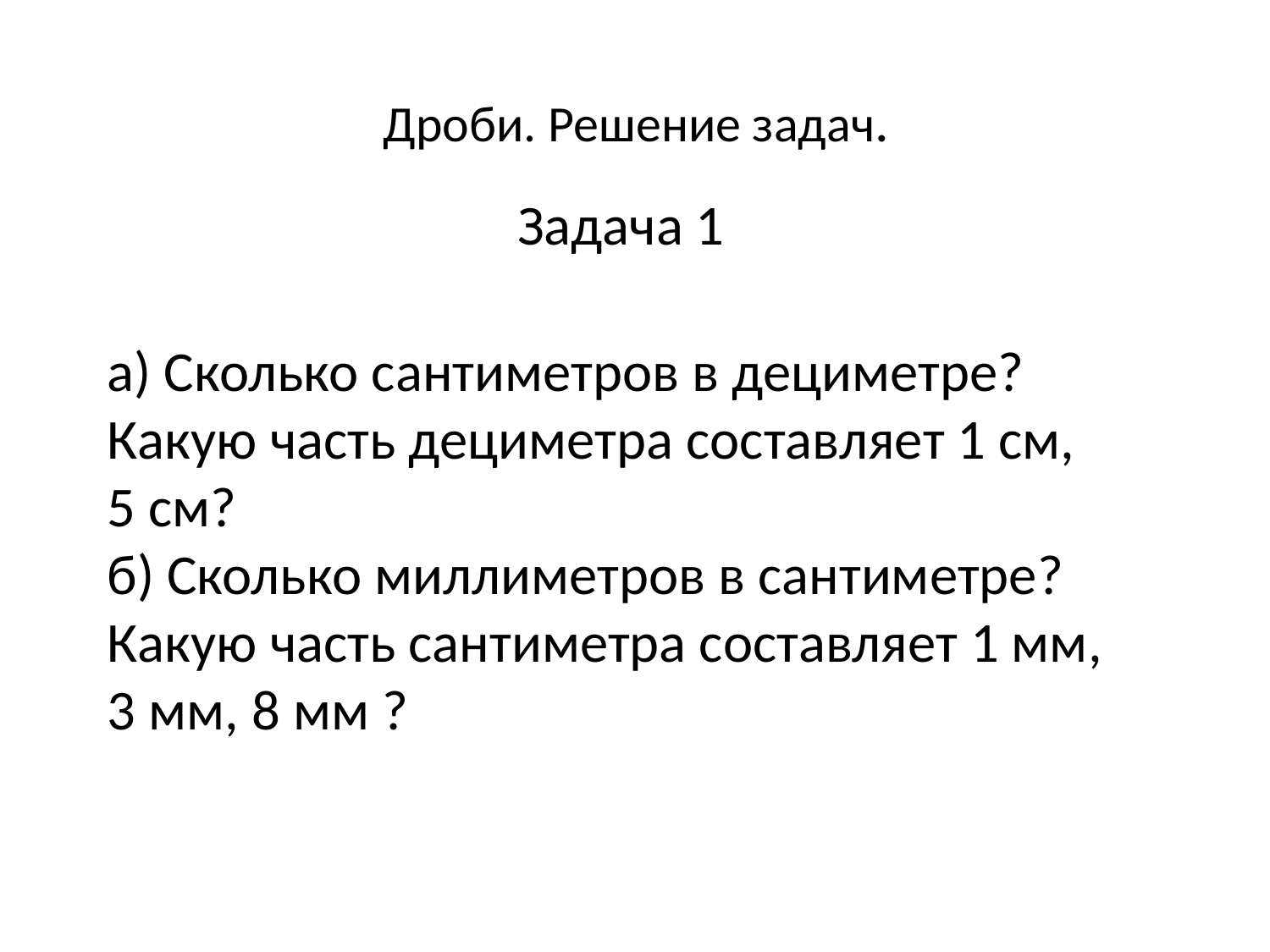

# Дроби. Решение задач.
Задача 1
а) Сколько сантиметров в дециметре?
Какую часть дециметра составляет 1 см, 5 см?
б) Сколько миллиметров в сантиметре?
Какую часть сантиметра составляет 1 мм, 3 мм, 8 мм ?